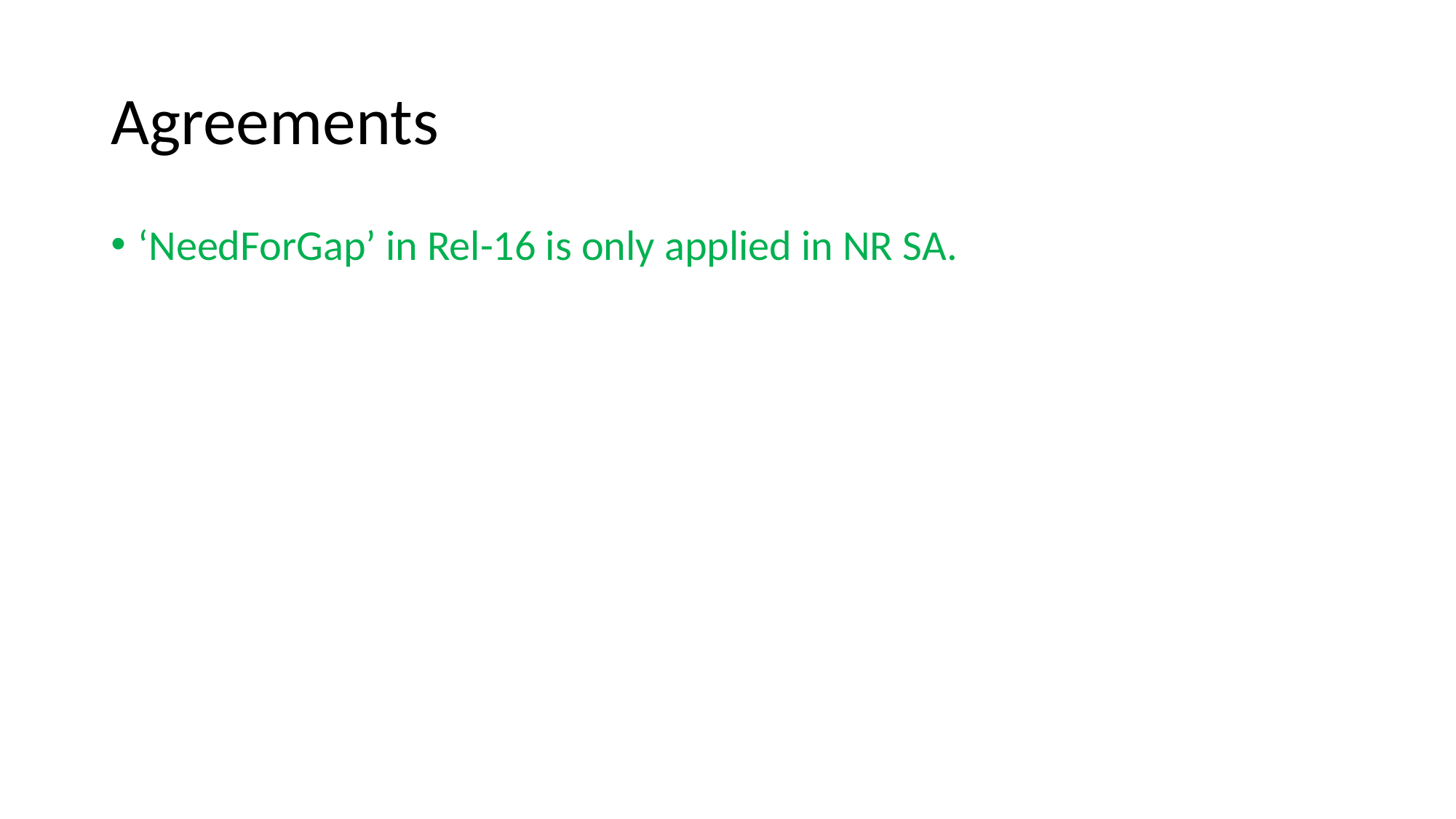

# Agreements
‘NeedForGap’ in Rel-16 is only applied in NR SA.